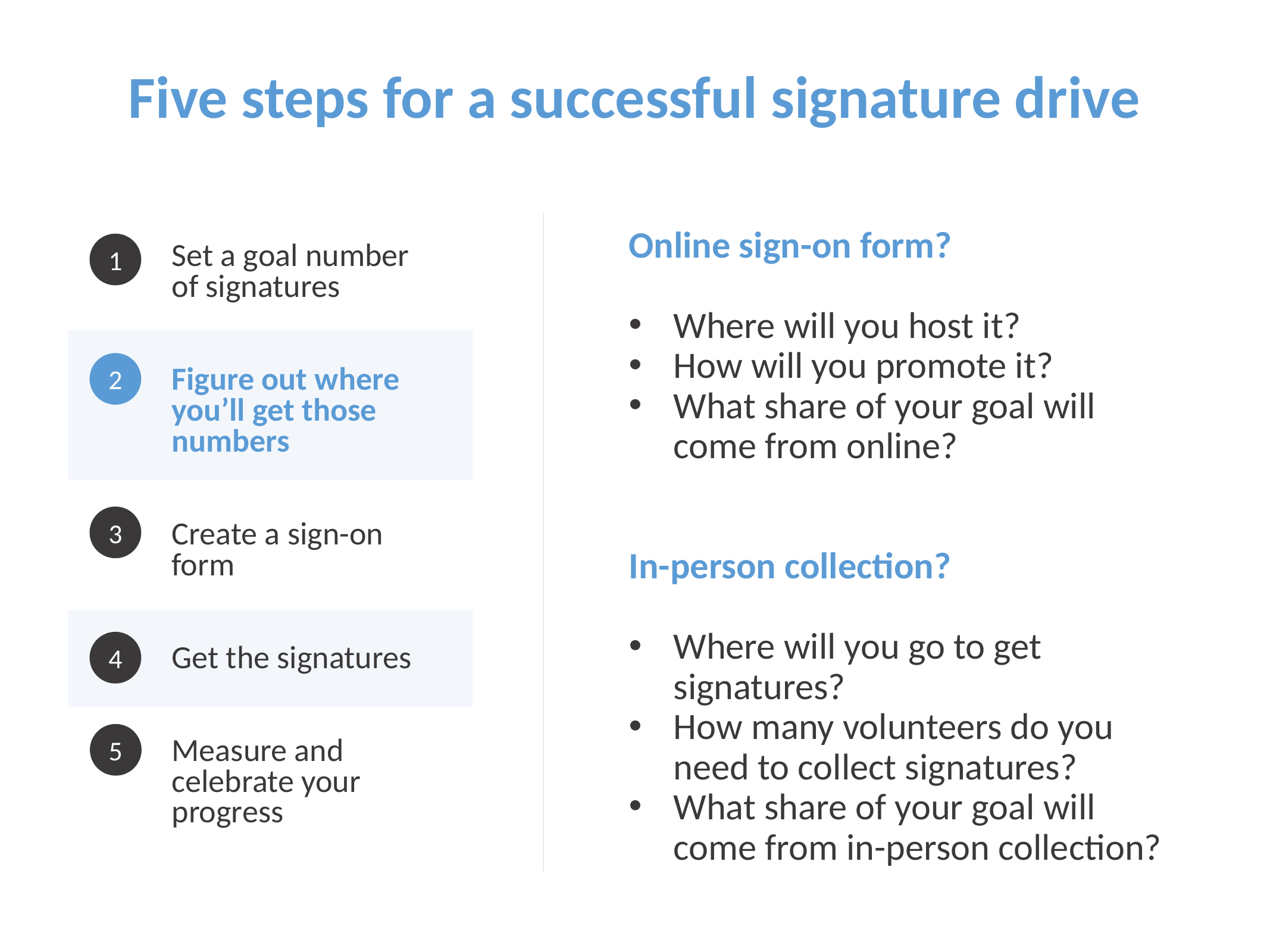

Five steps for a successful signature drive
Online sign-on form?

Where will you host it?
How will you promote it?
What share of your goal will come from online?

In-person collection?

Where will you go to get signatures?
How many volunteers do you need to collect signatures?
What share of your goal will come from in-person collection?
1
Set a goal number of signatures

Figure out where you’ll get those numbers

Create a sign-on form

Get the signatures

Measure and celebrate your progress

2
3

4
5